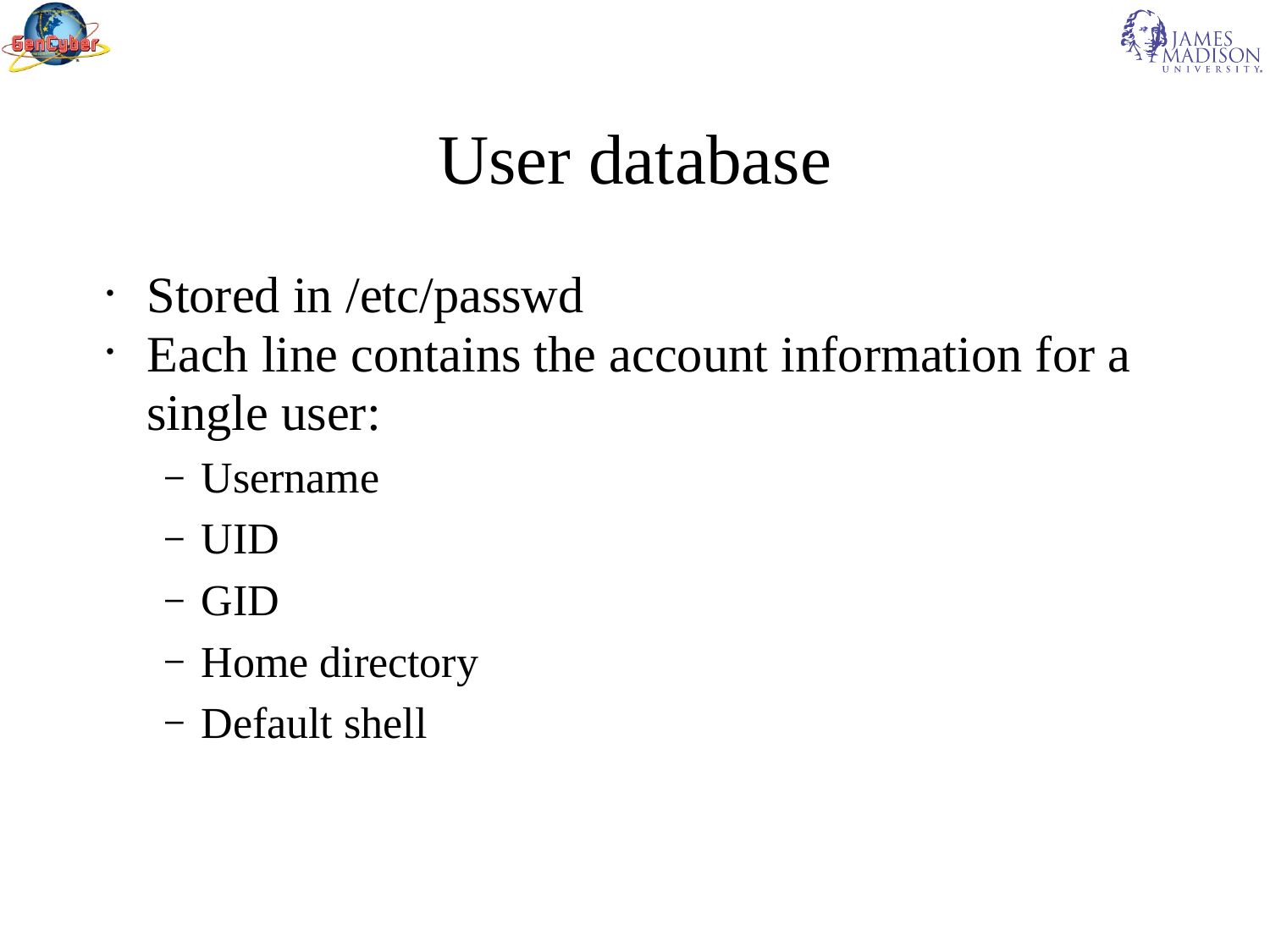

User database
Stored in /etc/passwd
Each line contains the account information for a single user:
Username
UID
GID
Home directory
Default shell